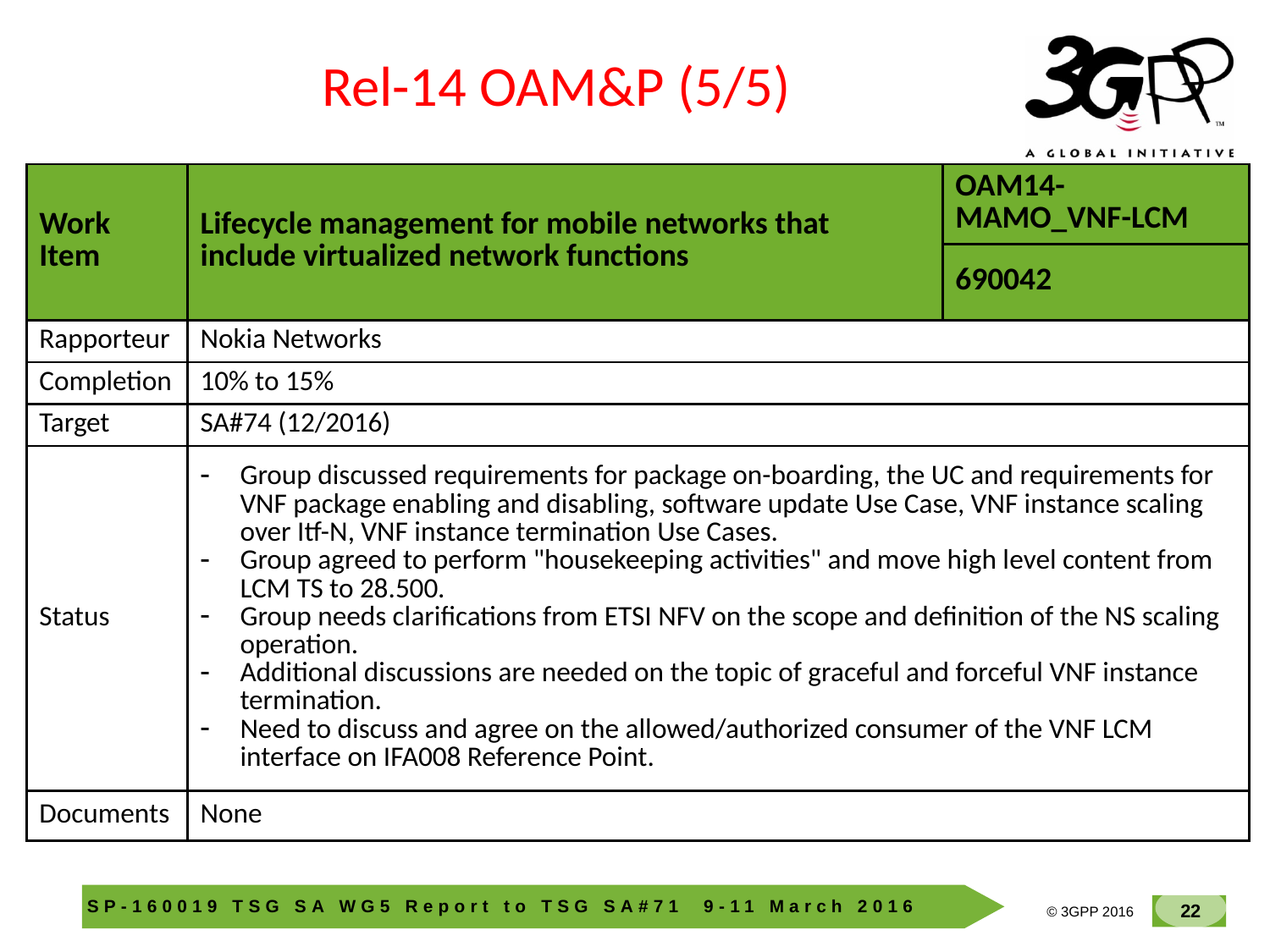

Rel-14 OAM&P (5/5)
| Work Item | Lifecycle management for mobile networks that include virtualized network functions | OAM14-MAMO\_VNF-LCM |
| --- | --- | --- |
|  |  | 690042 |
| Rapporteur | Nokia Networks |  |
| Completion | 10% to 15% |  |
| Target | SA#74 (12/2016) |  |
| Status | Group discussed requirements for package on-boarding, the UC and requirements for VNF package enabling and disabling, software update Use Case, VNF instance scaling over Itf-N, VNF instance termination Use Cases. Group agreed to perform "housekeeping activities" and move high level content from LCM TS to 28.500. Group needs clarifications from ETSI NFV on the scope and definition of the NS scaling operation. Additional discussions are needed on the topic of graceful and forceful VNF instance termination. Need to discuss and agree on the allowed/authorized consumer of the VNF LCM interface on IFA008 Reference Point. |  |
| Documents | None |  |